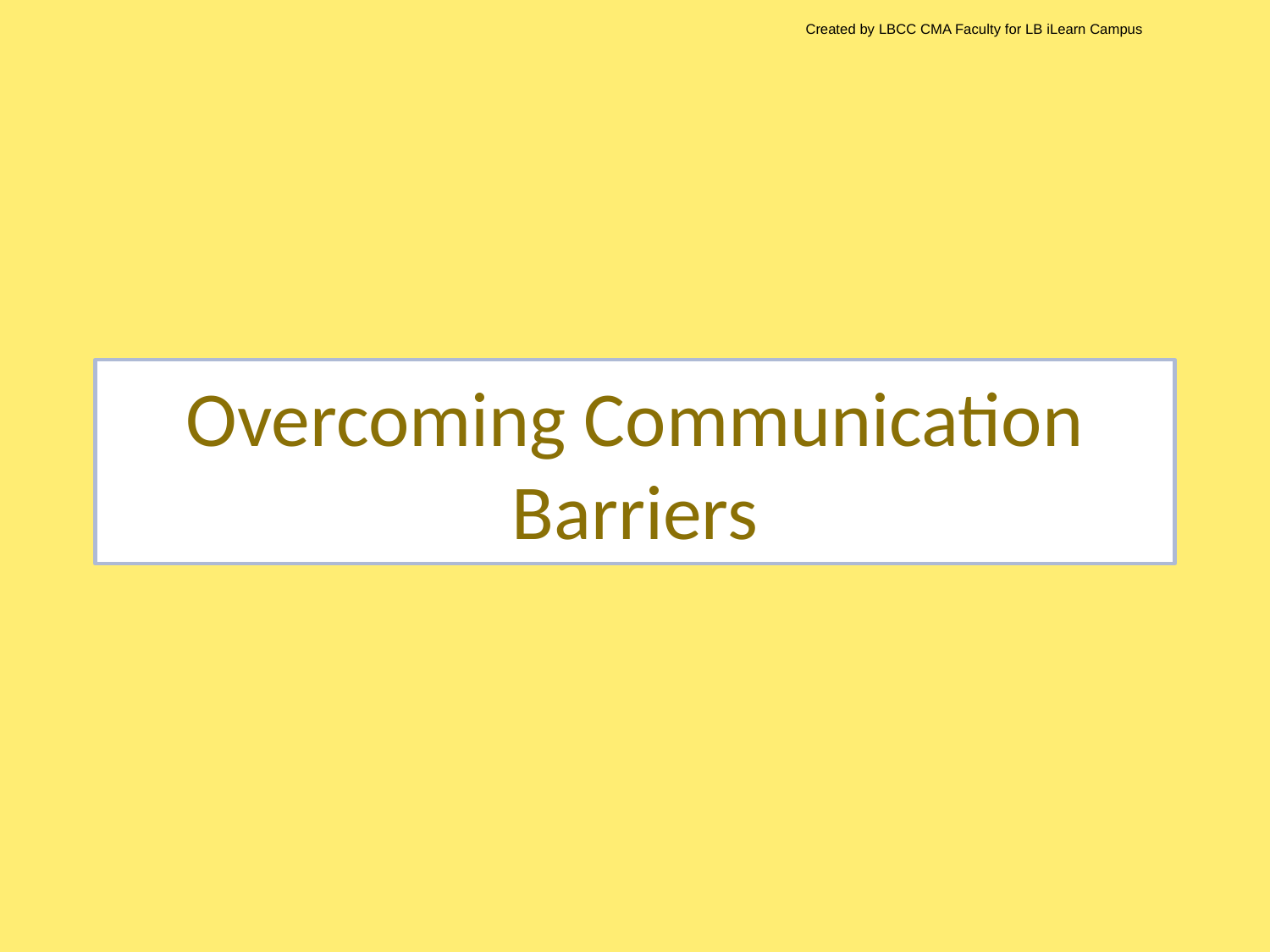

Created by LBCC CMA Faculty for LB iLearn Campus
# Overcoming Communication Barriers